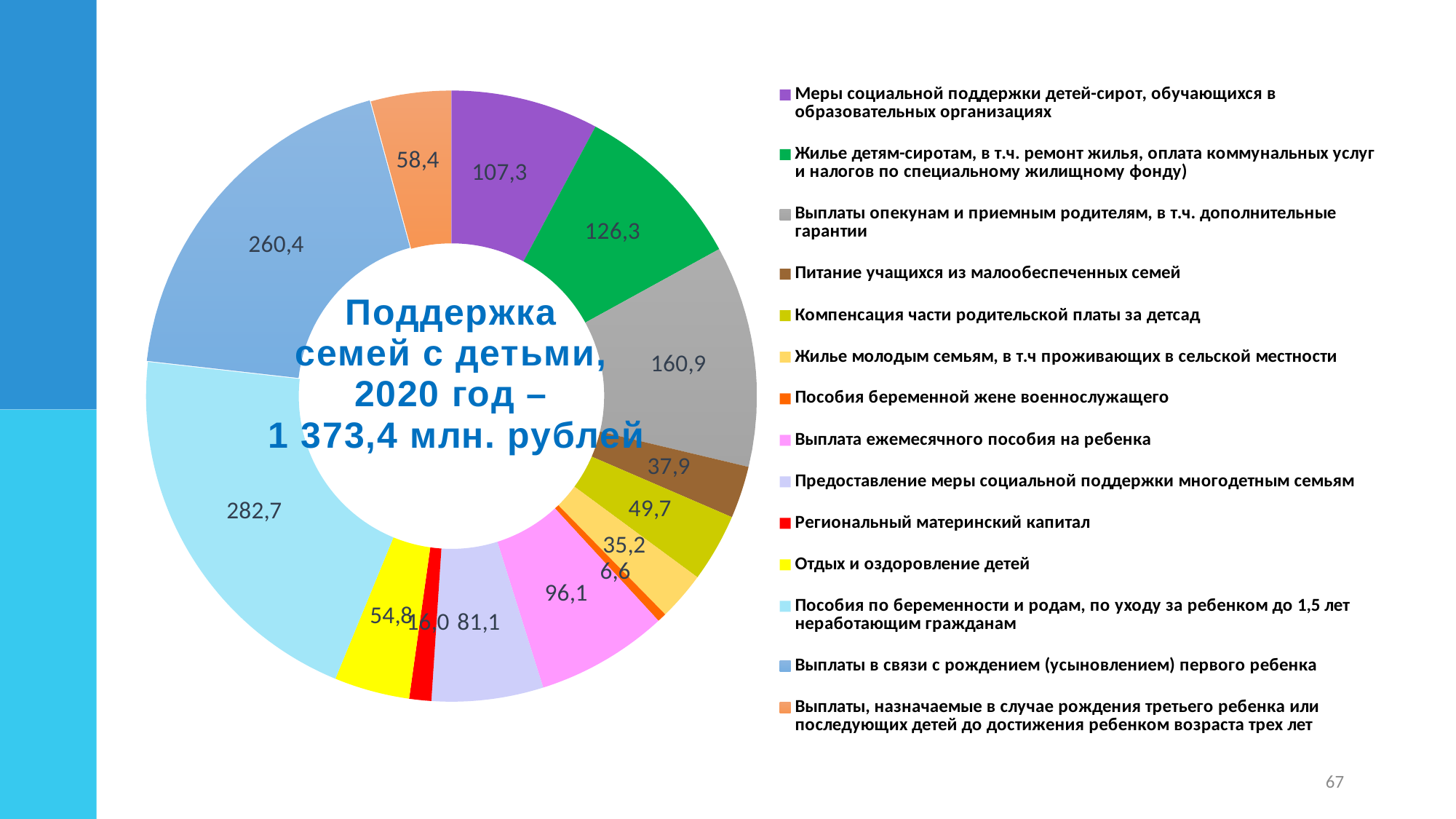

### Chart: Поддержка
семей с детьми,
2020 год –
1 373,4 млн. рублей

| Category | млн. рублей |
|---|---|
| Меры социальной поддержки детей-сирот, обучающихся в образовательных организациях | 107.3396 |
| Жилье детям-сиротам, в т.ч. ремонт жилья, оплата коммунальных услуг и налогов по специальному жилищному фонду) | 126.3 |
| Выплаты опекунам и приемным родителям, в т.ч. дополнительные гарантии  | 160.88039999999998 |
| Питание учащихся из малообеспеченных семей | 37.9 |
| Компенсация части родительской платы за детсад | 49.689 |
| Жилье молодым семьям, в т.ч проживающих в сельской местности  | 35.2 |
| Пособия беременной жене военнослужащего | 6.6361 |
| Выплата ежемесячного пособия на ребенка | 96.1 |
| Предоставление меры социальной поддержки многодетным семьям  | 81.1 |
| Региональный материнский капитал | 16.0 |
| Отдых и оздоровление детей | 54.8 |
| Пособия по беременности и родам, по уходу за ребенком до 1,5 лет неработающим гражданам | 282.679 |
| Выплаты в связи с рождением (усыновлением) первого ребенка | 260.4 |
| Выплаты, назначаемые в случае рождения третьего ребенка или последующих детей до достижения ребенком возраста трех лет | 58.4 |
67